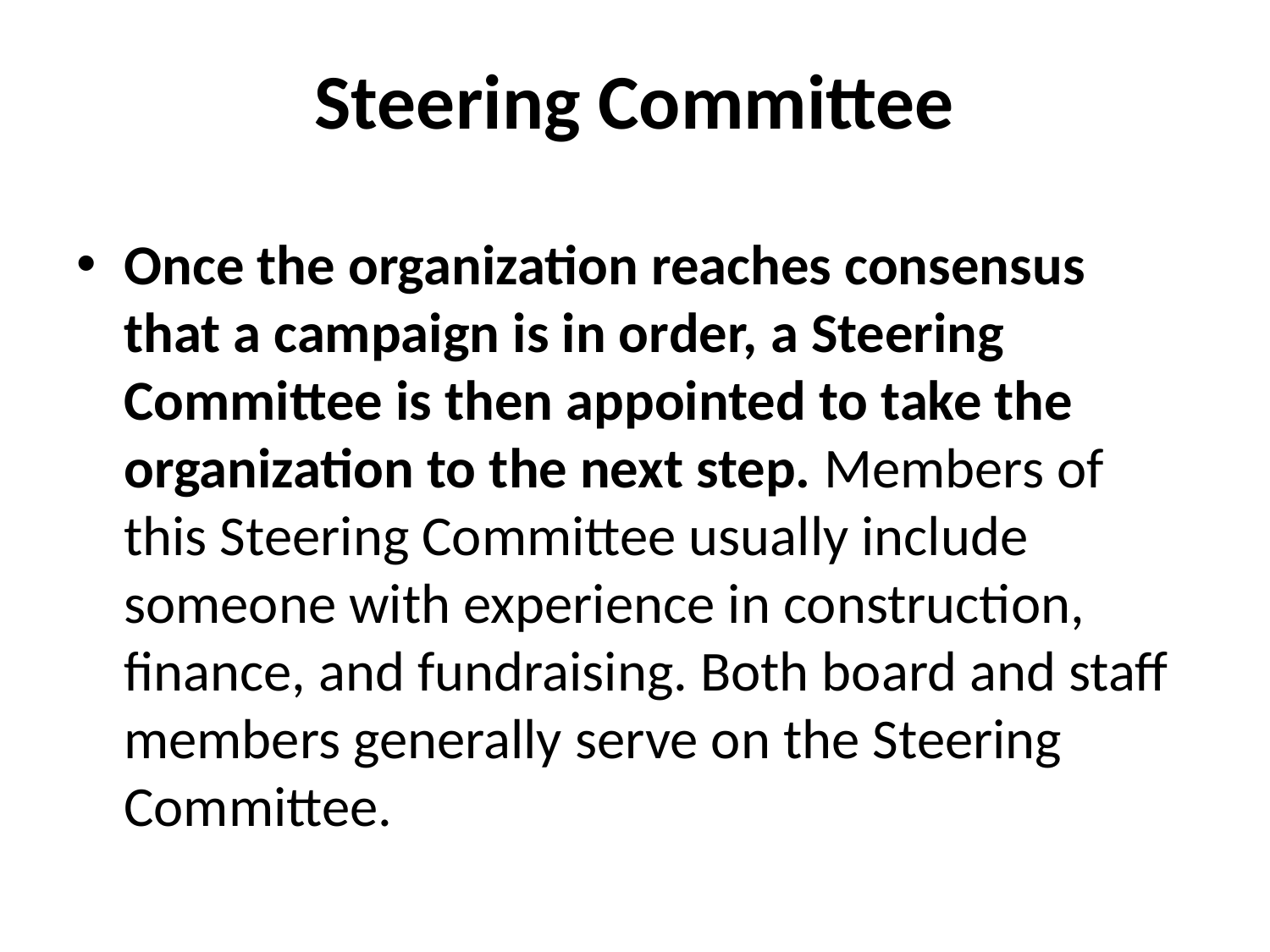

# Steering Committee
Once the organization reaches consensus that a campaign is in order, a Steering Committee is then appointed to take the organization to the next step. Members of this Steering Committee usually include someone with experience in construction, finance, and fundraising. Both board and staff members generally serve on the Steering Committee.